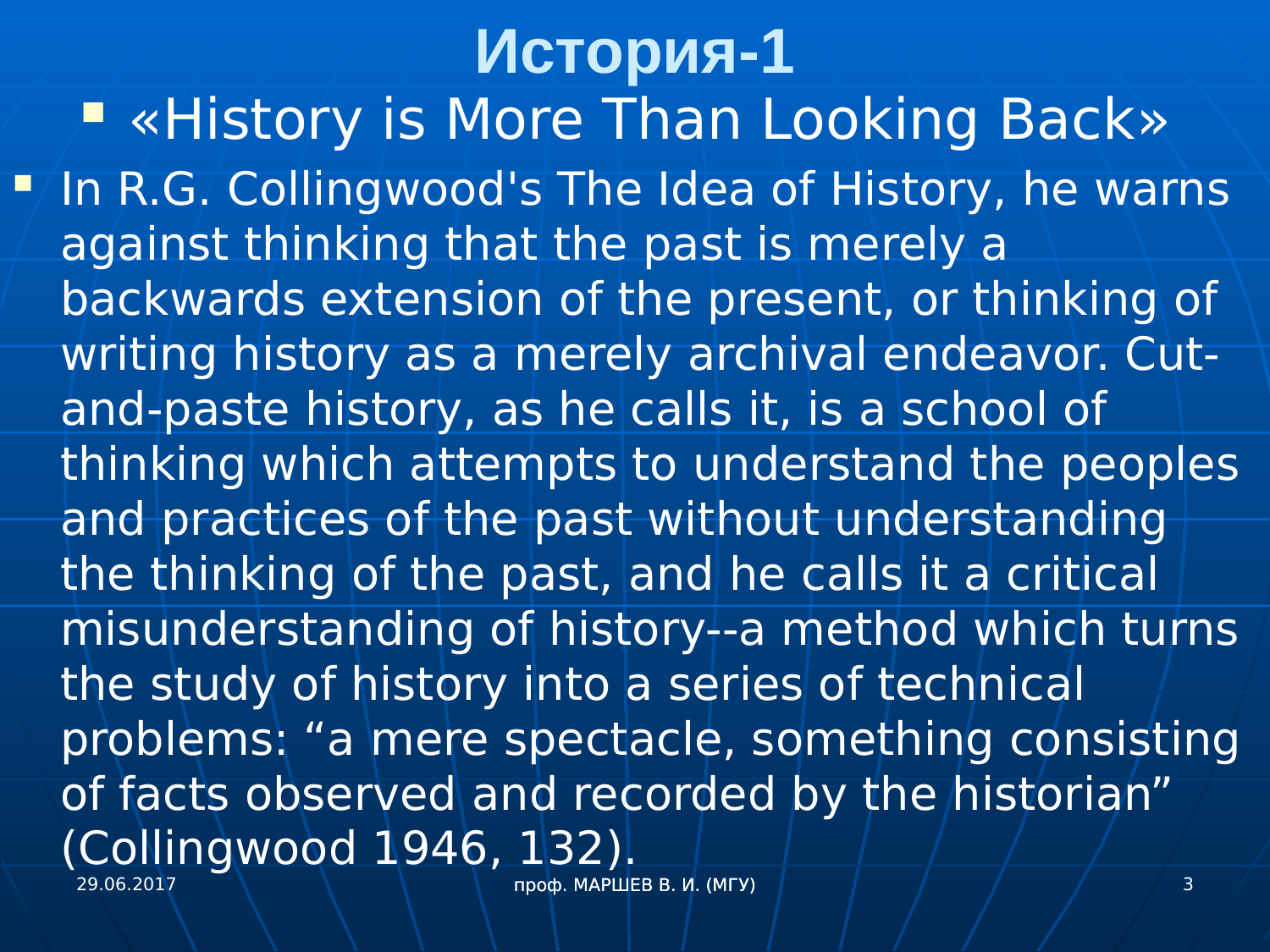

История-1
«History is More Than Looking Back»
In R.G. Collingwood's The Idea of History, he warns against thinking that the past is merely a backwards extension of the present, or thinking of writing history as a merely archival endeavor. Cut-and-paste history, as he calls it, is a school of thinking which attempts to understand the peoples and practices of the past without understanding the thinking of the past, and he calls it a critical misunderstanding of history--a method which turns the study of history into a series of technical problems: “a mere spectacle, something consisting of facts observed and recorded by the historian” (Collingwood 1946, 132).

29.06.2017
3
проф. МАРШЕВ В. И. (МГУ)
проф. МАРШЕВ В. И. (МГУ)